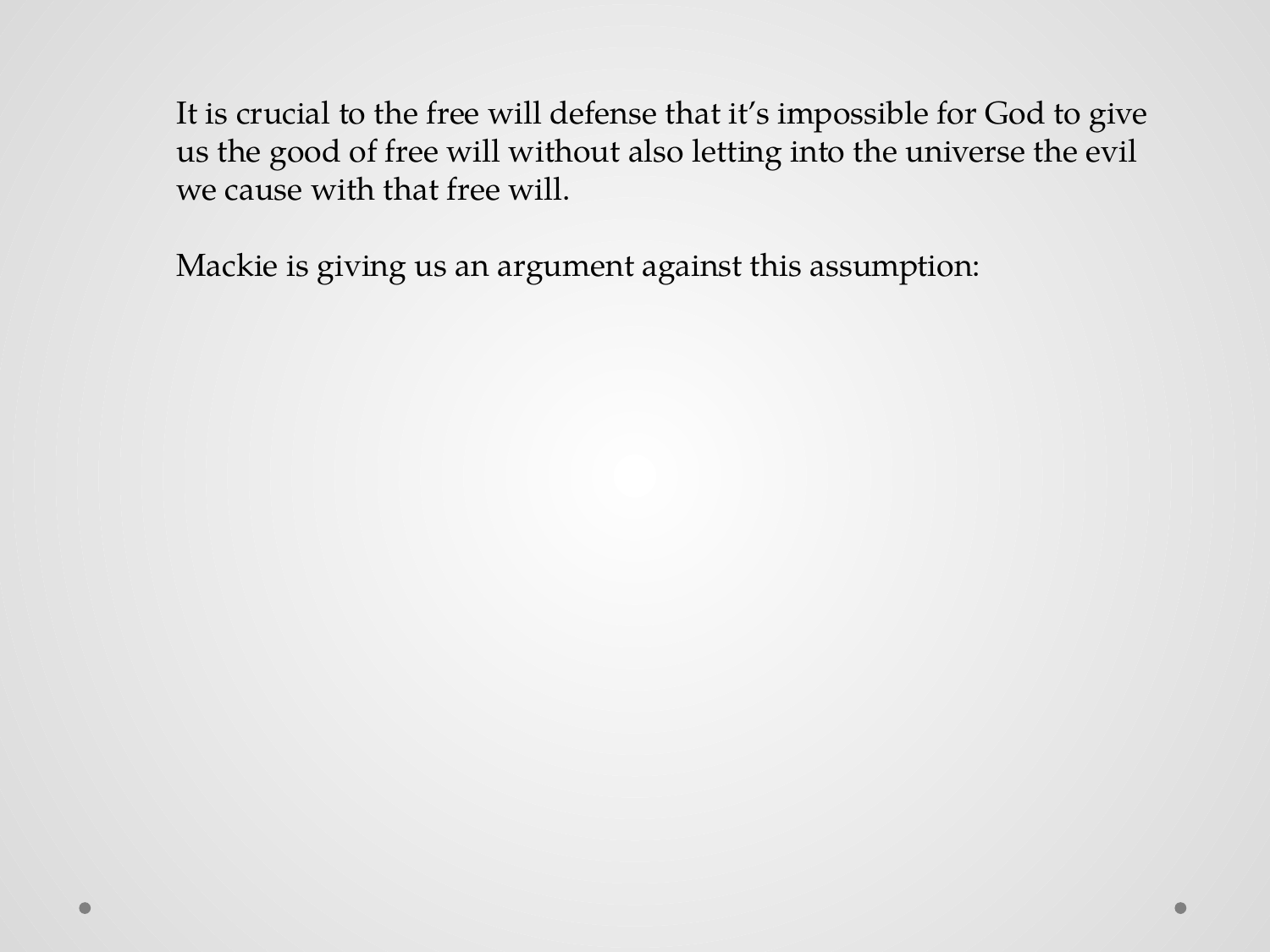

It is crucial to the free will defense that it’s impossible for God to give us the good of free will without also letting into the universe the evil we cause with that free will.

Mackie is giving us an argument against this assumption: